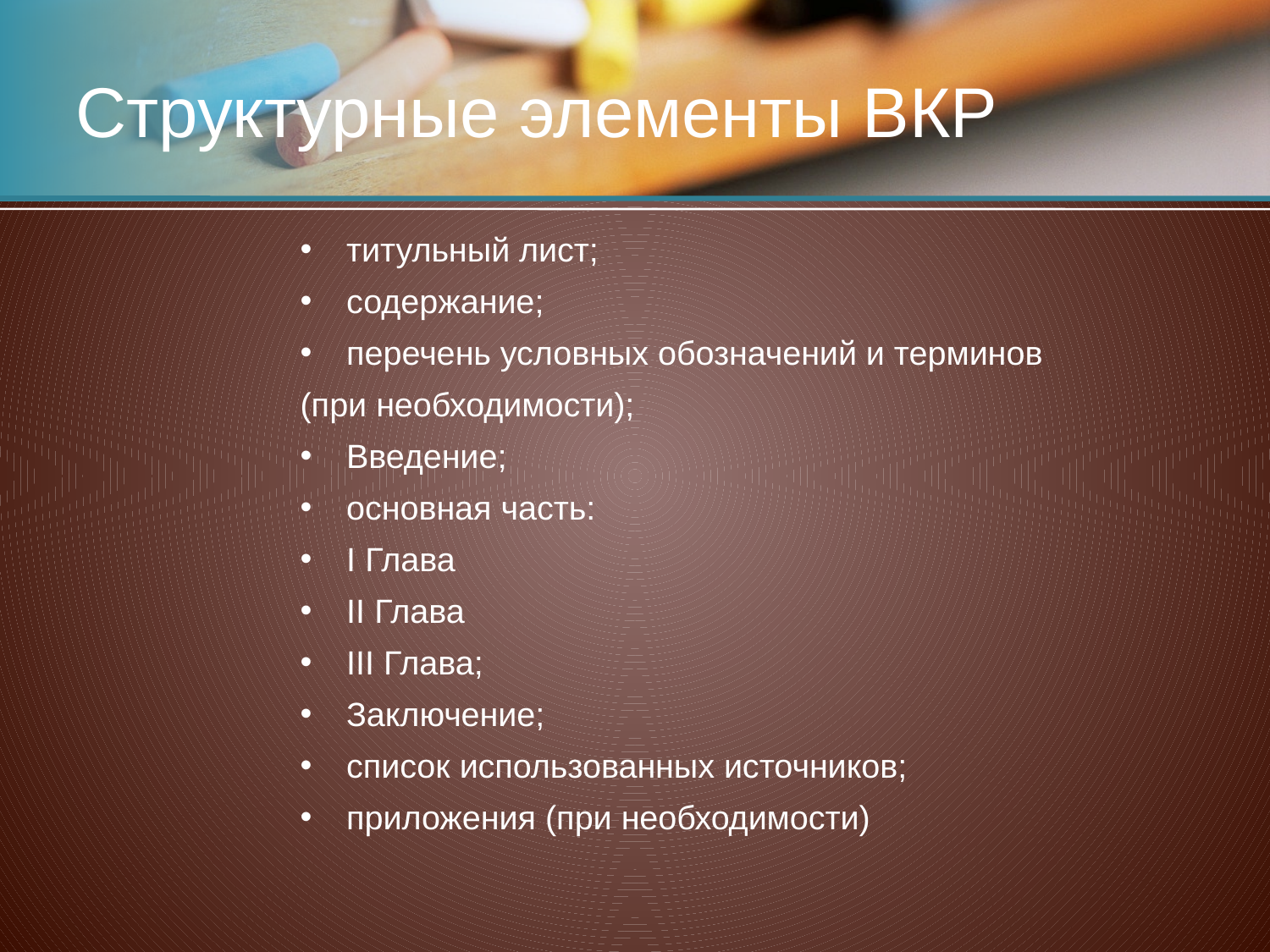

# Структурные элементы ВКР
титульный лист;
содержание;
перечень условных обозначений и терминов
(при необходимости);
Введение;
основная часть:
I Глава
II Глава
III Глава;
Заключение;
список использованных источников;
приложения (при необходимости)